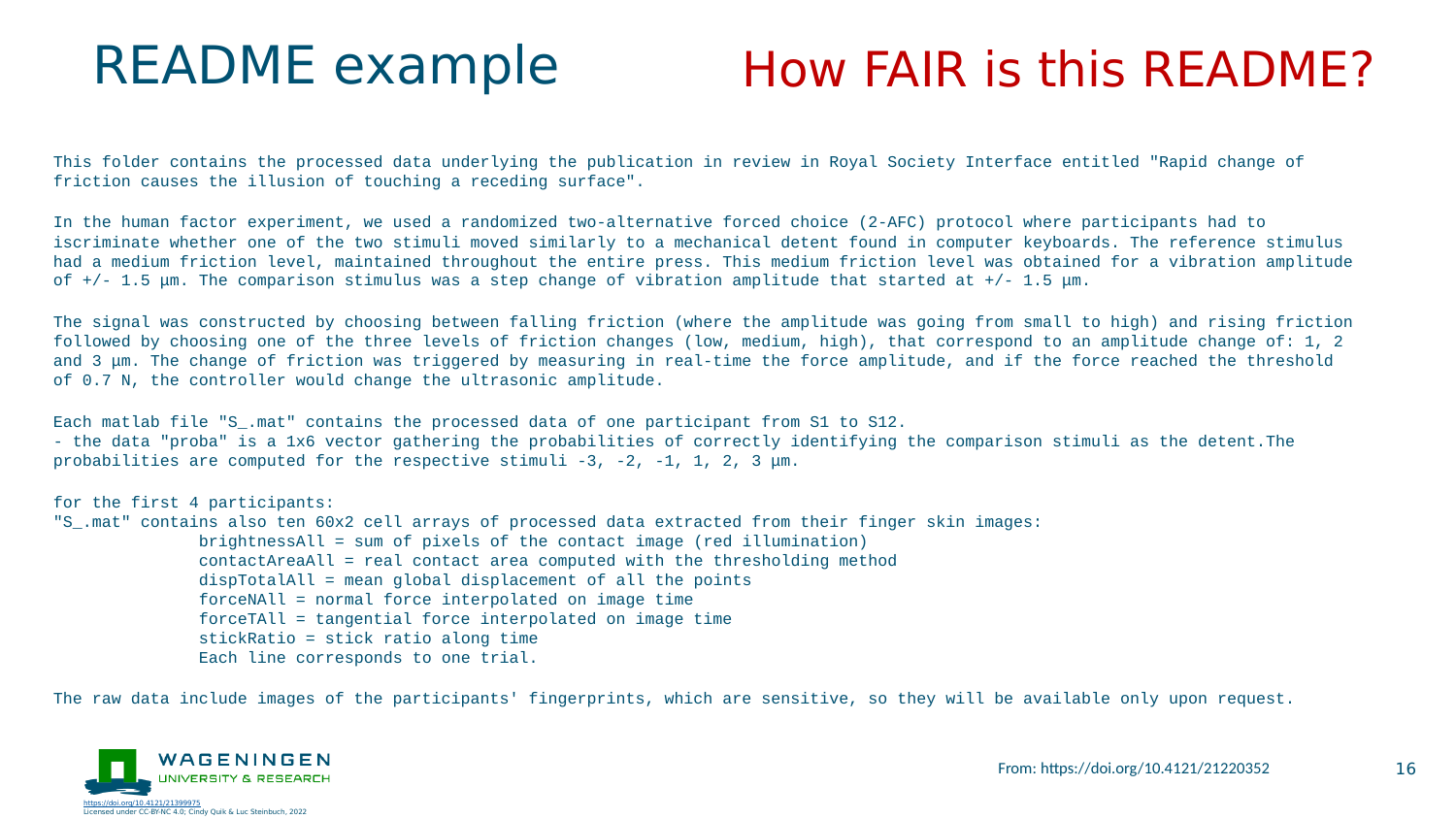

# README example
How FAIR is this README?
This folder contains the processed data underlying the publication in review in Royal Society Interface entitled "Rapid change of friction causes the illusion of touching a receding surface".
In the human factor experiment, we used a randomized two-alternative forced choice (2-AFC) protocol where participants had to iscriminate whether one of the two stimuli moved similarly to a mechanical detent found in computer keyboards. The reference stimulus had a medium friction level, maintained throughout the entire press. This medium friction level was obtained for a vibration amplitude of +/- 1.5 μm. The comparison stimulus was a step change of vibration amplitude that started at +/- 1.5 μm.
The signal was constructed by choosing between falling friction (where the amplitude was going from small to high) and rising friction followed by choosing one of the three levels of friction changes (low, medium, high), that correspond to an amplitude change of: 1, 2 and 3 μm. The change of friction was triggered by measuring in real-time the force amplitude, and if the force reached the threshold of 0.7 N, the controller would change the ultrasonic amplitude.
Each matlab file "S_.mat" contains the processed data of one participant from S1 to S12.
- the data "proba" is a 1x6 vector gathering the probabilities of correctly identifying the comparison stimuli as the detent.The probabilities are computed for the respective stimuli -3, -2, -1, 1, 2, 3 μm.
for the first 4 participants:
"S_.mat" contains also ten 60x2 cell arrays of processed data extracted from their finger skin images:
	brightnessAll = sum of pixels of the contact image (red illumination)
        	contactAreaAll = real contact area computed with the thresholding method
        	dispTotalAll = mean global displacement of all the points
        	forceNAll = normal force interpolated on image time
               forceTAll = tangential force interpolated on image time
        	stickRatio = stick ratio along time
	Each line corresponds to one trial.
The raw data include images of the participants' fingerprints, which are sensitive, so they will be available only upon request.
From: https://doi.org/10.4121/21220352
16